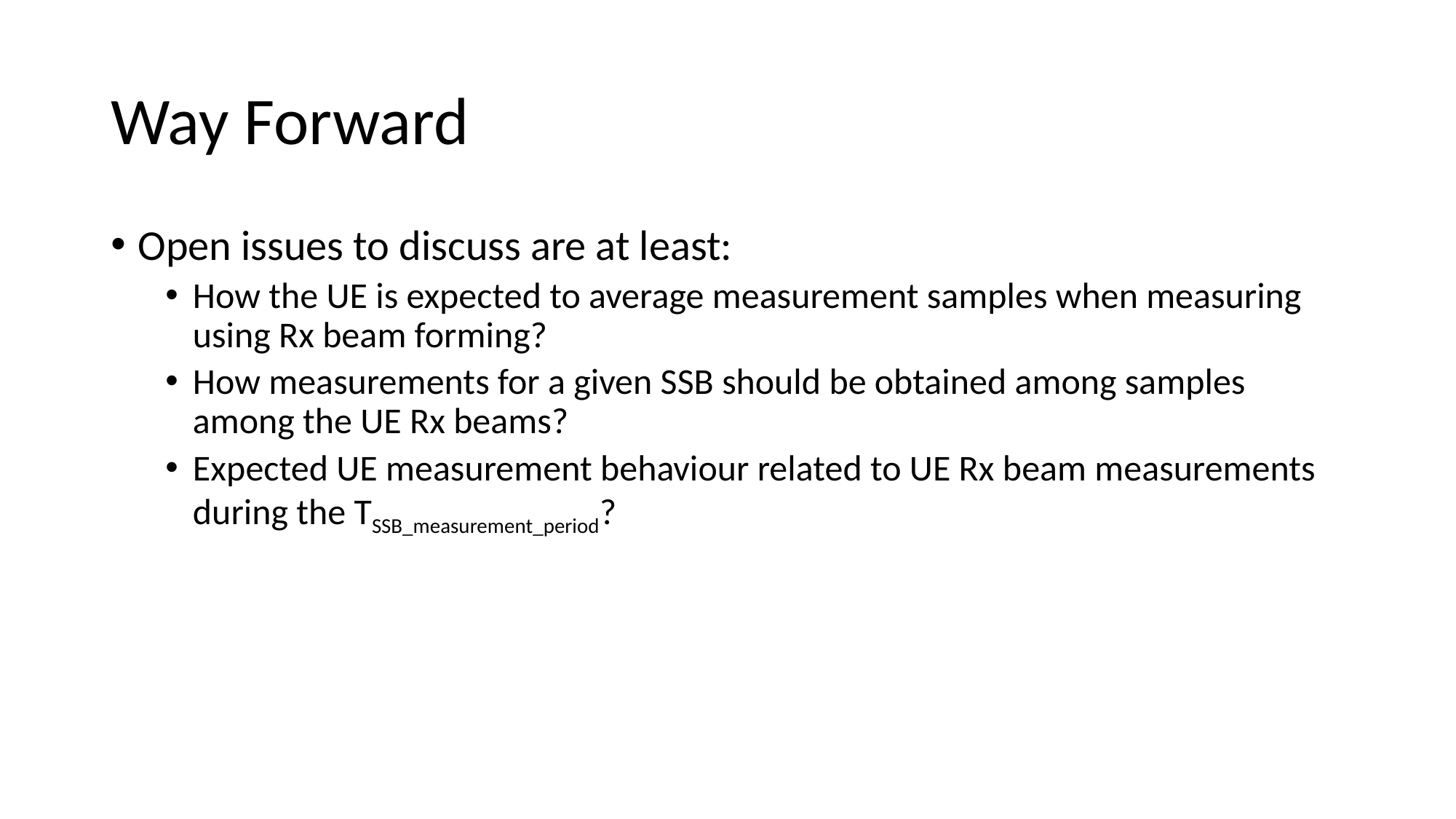

# Way Forward
Open issues to discuss are at least:
How the UE is expected to average measurement samples when measuring using Rx beam forming?
How measurements for a given SSB should be obtained among samples among the UE Rx beams?
Expected UE measurement behaviour related to UE Rx beam measurements during the TSSB_measurement_period?